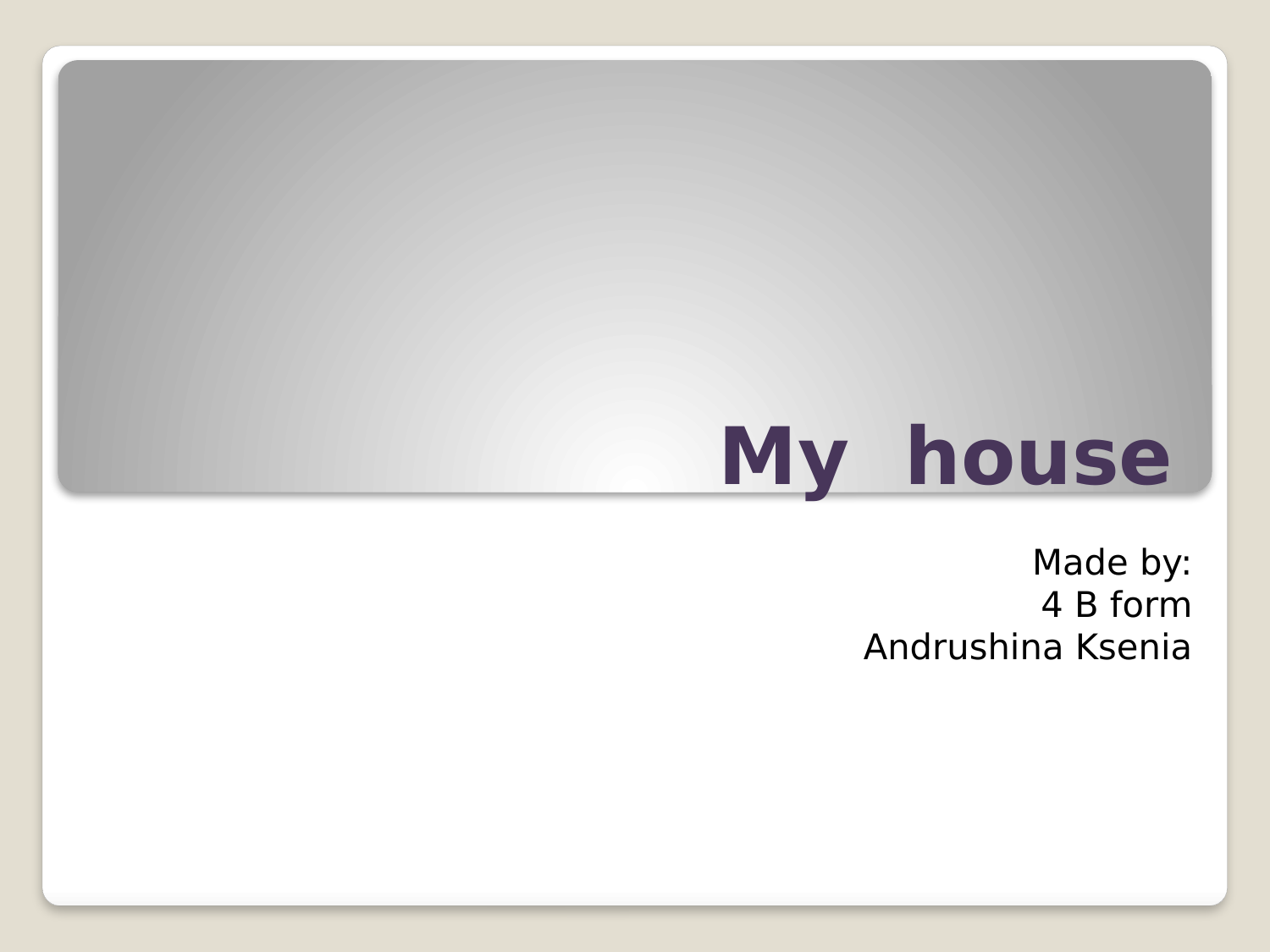

# My  house
Made by:
4 B form
Andrushina Ksenia